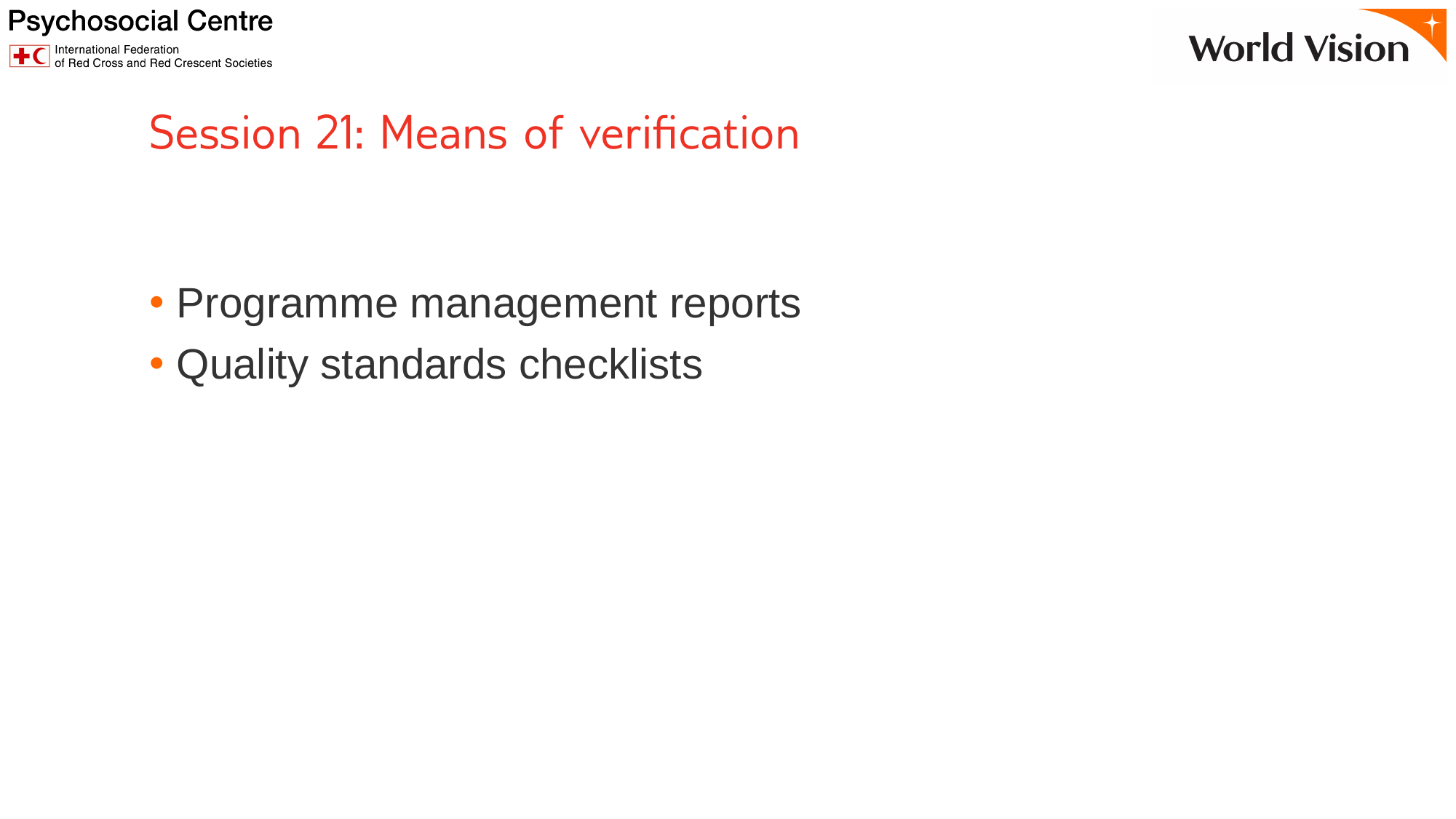

# Session 21: Means of verification

Programme management reports
Quality standards checklists